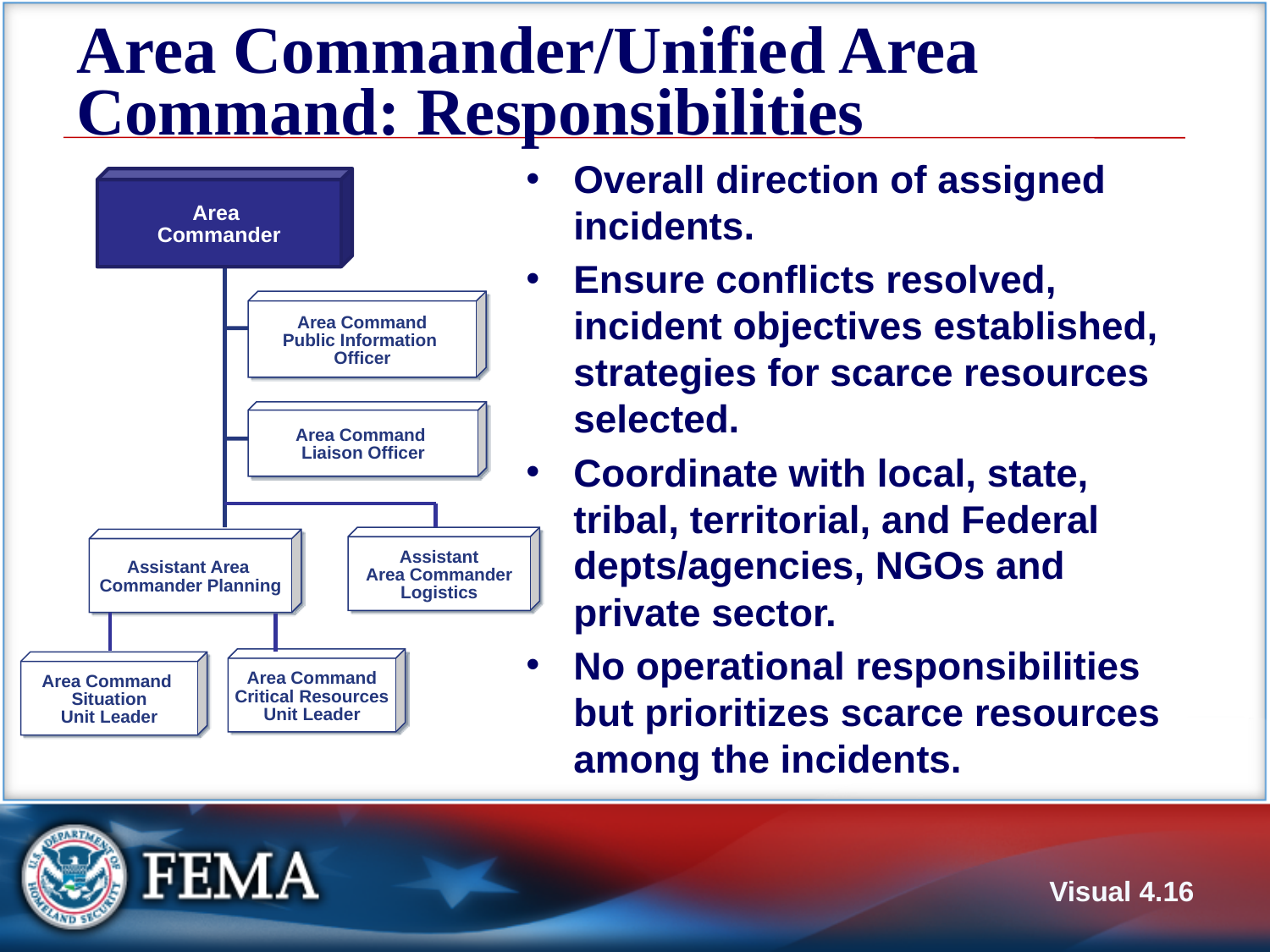

# Area Commander/Unified Area Command: Responsibilities
Overall direction of assigned incidents.
Ensure conflicts resolved, incident objectives established, strategies for scarce resources selected.
Coordinate with local, state, tribal, territorial, and Federal depts/agencies, NGOs and private sector.
No operational responsibilities but prioritizes scarce resources among the incidents.
Area
Commander

Area Command
Public Information
Officer

Area Command
Liaison Officer

Assistant
Area Commander
Logistics
Assistant Area
Commander Planning
Area Command
Critical Resources
Unit Leader
Area Command
Situation
Unit Leader
Visual 4.16